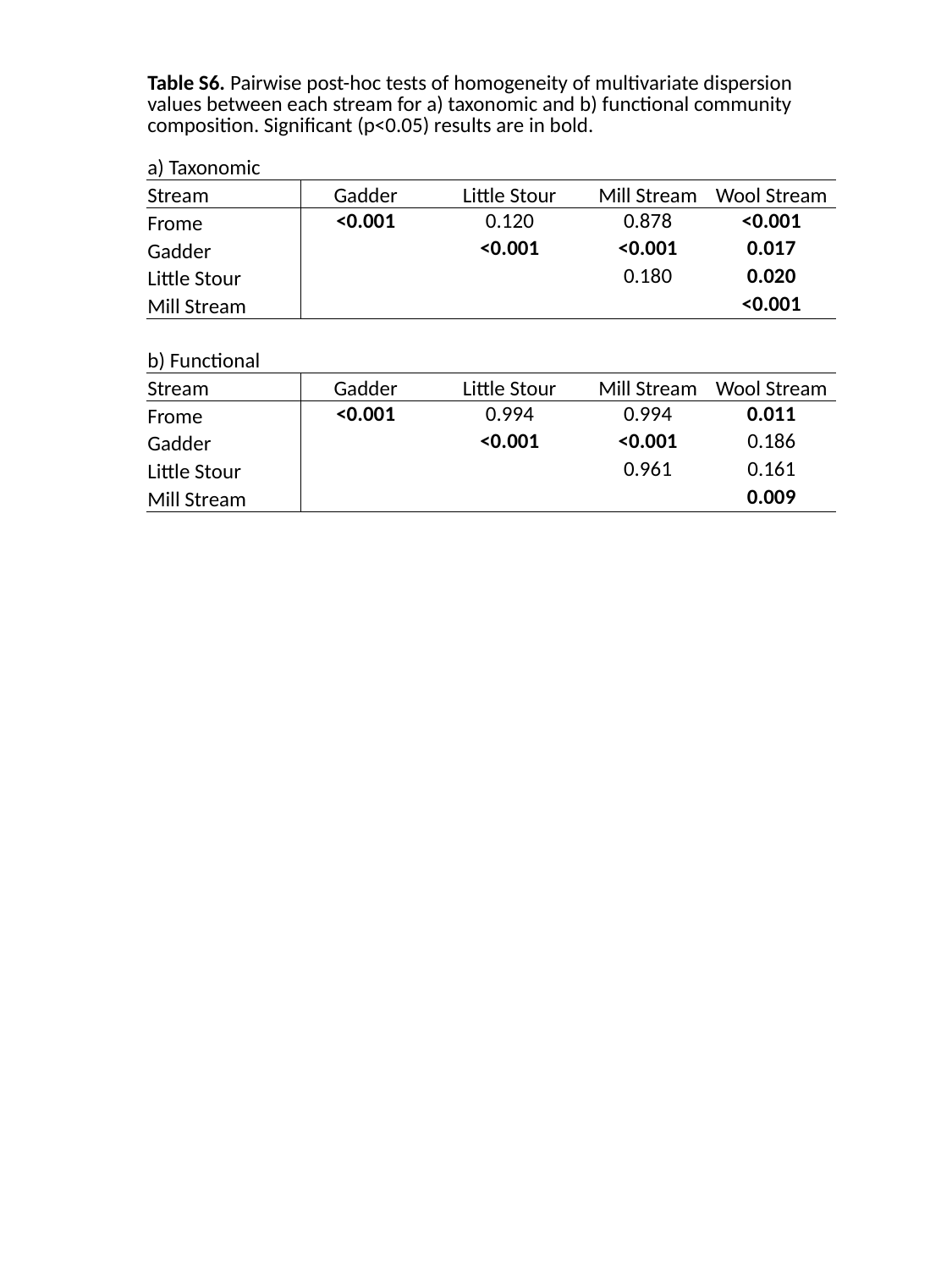

| Table S6. Pairwise post-hoc tests of homogeneity of multivariate dispersion values between each stream for a) taxonomic and b) functional community composition. Significant (p<0.05) results are in bold. a) Taxonomic |  |  |  |  |
| --- | --- | --- | --- | --- |
| Stream | Gadder | Little Stour | Mill Stream | Wool Stream |
| Frome | <0.001 | 0.120 | 0.878 | <0.001 |
| Gadder |  | <0.001 | <0.001 | 0.017 |
| Little Stour |  |  | 0.180 | 0.020 |
| Mill Stream |  |  |  | <0.001 |
|  |  |  |  |  |
| b) Functional |  |  |  |  |
| Stream | Gadder | Little Stour | Mill Stream | Wool Stream |
| Frome | <0.001 | 0.994 | 0.994 | 0.011 |
| Gadder |  | <0.001 | <0.001 | 0.186 |
| Little Stour |  |  | 0.961 | 0.161 |
| Mill Stream |  |  |  | 0.009 |